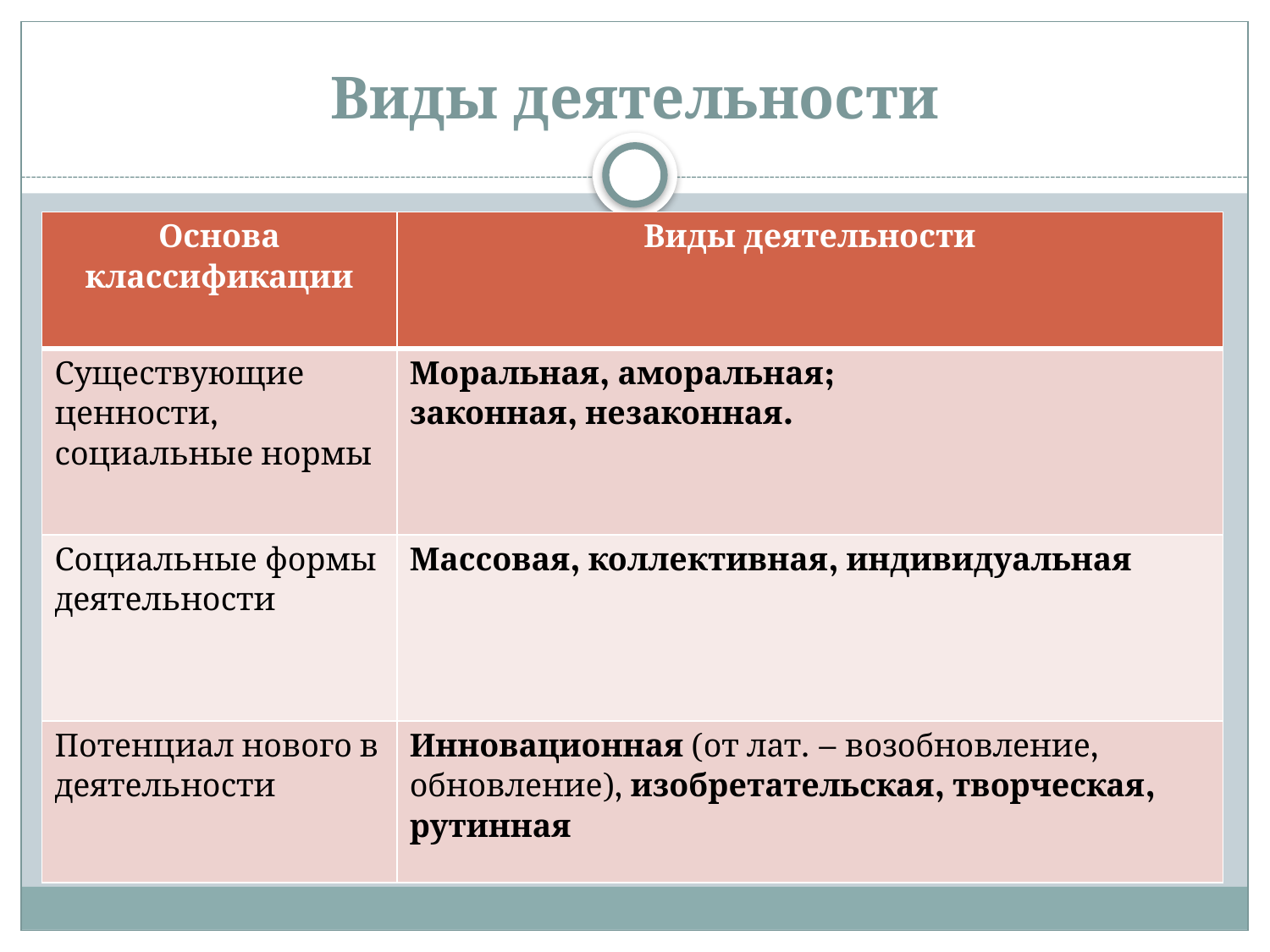

# Виды деятельности
| Основа классификации | Виды деятельности |
| --- | --- |
| Существующие ценности, социальные нормы | Моральная, аморальная; законная, незаконная. |
| Социальные формы деятельности | Массовая, коллективная, индивидуальная |
| Потенциал нового в деятельности | Инновационная (от лат. – возобновление, обновление), изобретательская, творческая, рутинная |